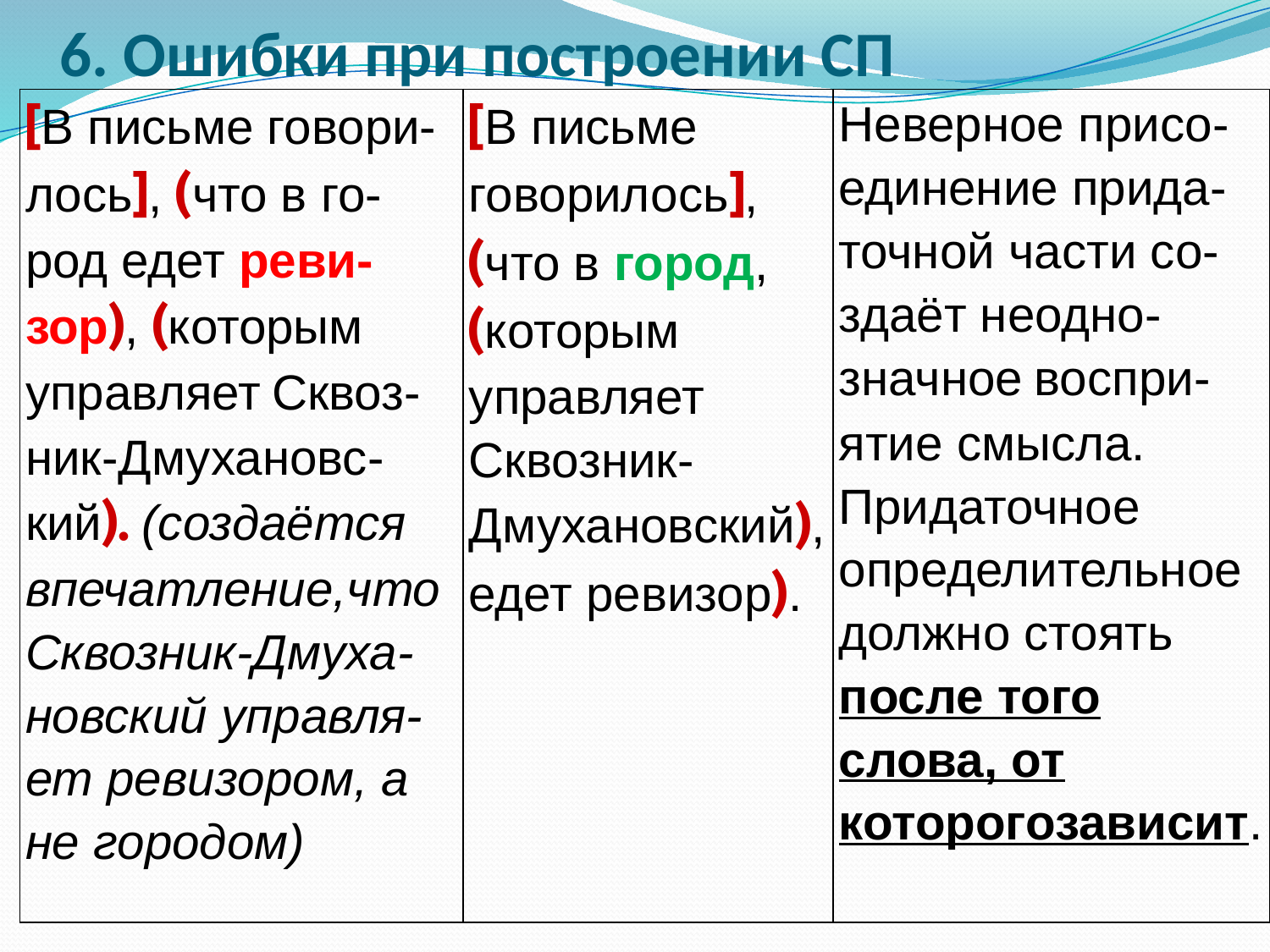

# 6. Ошибки при построении СП
| [В письме говори-лось], (что в го-род едет реви-зор), (которым управляет Сквоз-ник-Дмухановс-кий). (создаётся впечатление,что Сквозник-Дмуха-новский управля-ет ревизором, а не городом) | [В письме говорилось], (что в город, (которым управляет Сквозник-Дмухановский), едет ревизор). | Неверное присо-единение прида-точной части со-здаёт неодно-значное воспри-ятие смысла. Придаточное определительное должно стоять после того слова, от которогозависит. |
| --- | --- | --- |